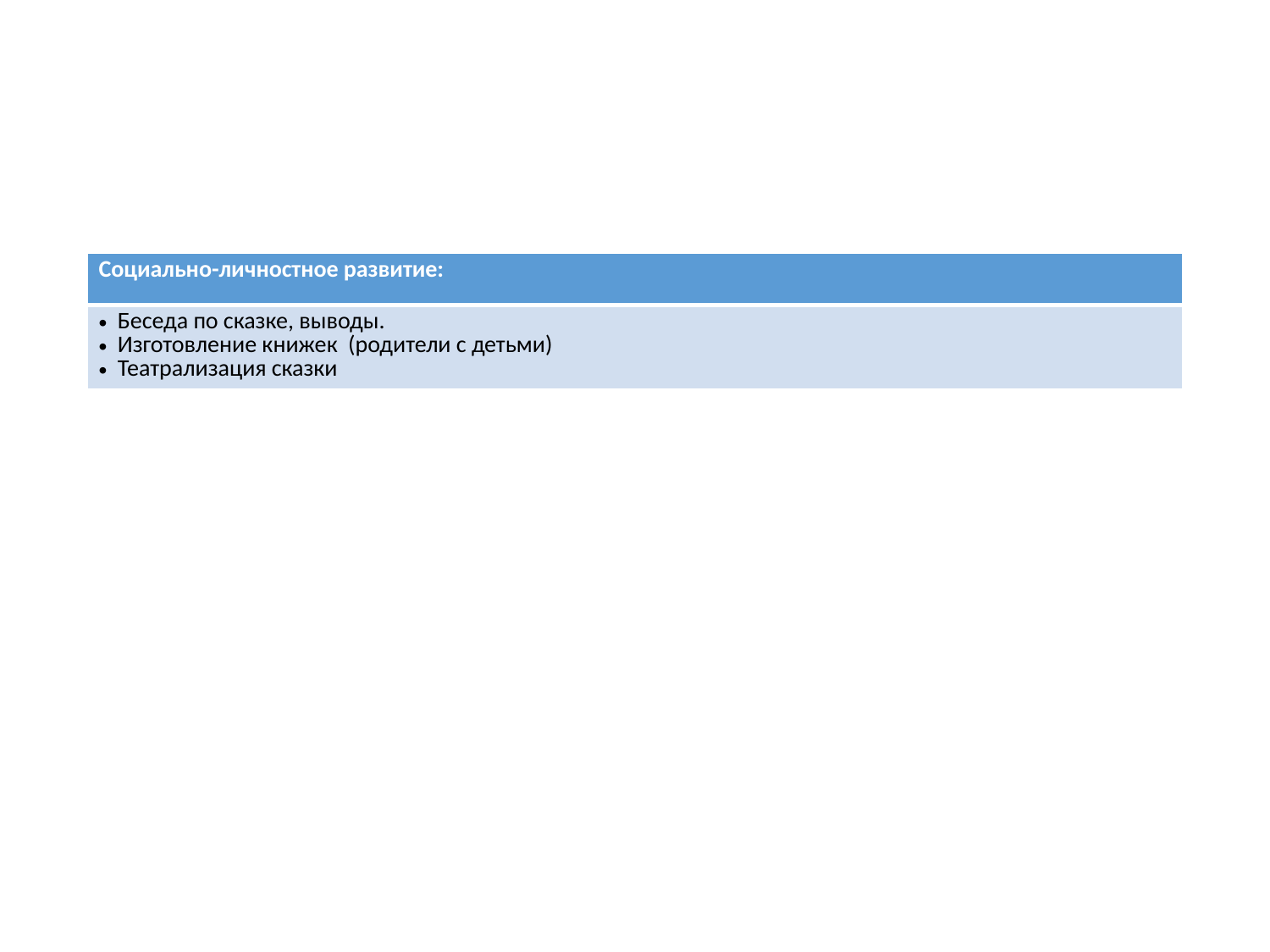

#
| Социально-личностное развитие: |
| --- |
| Беседа по сказке, выводы. Изготовление книжек (родители с детьми) Театрализация сказки |